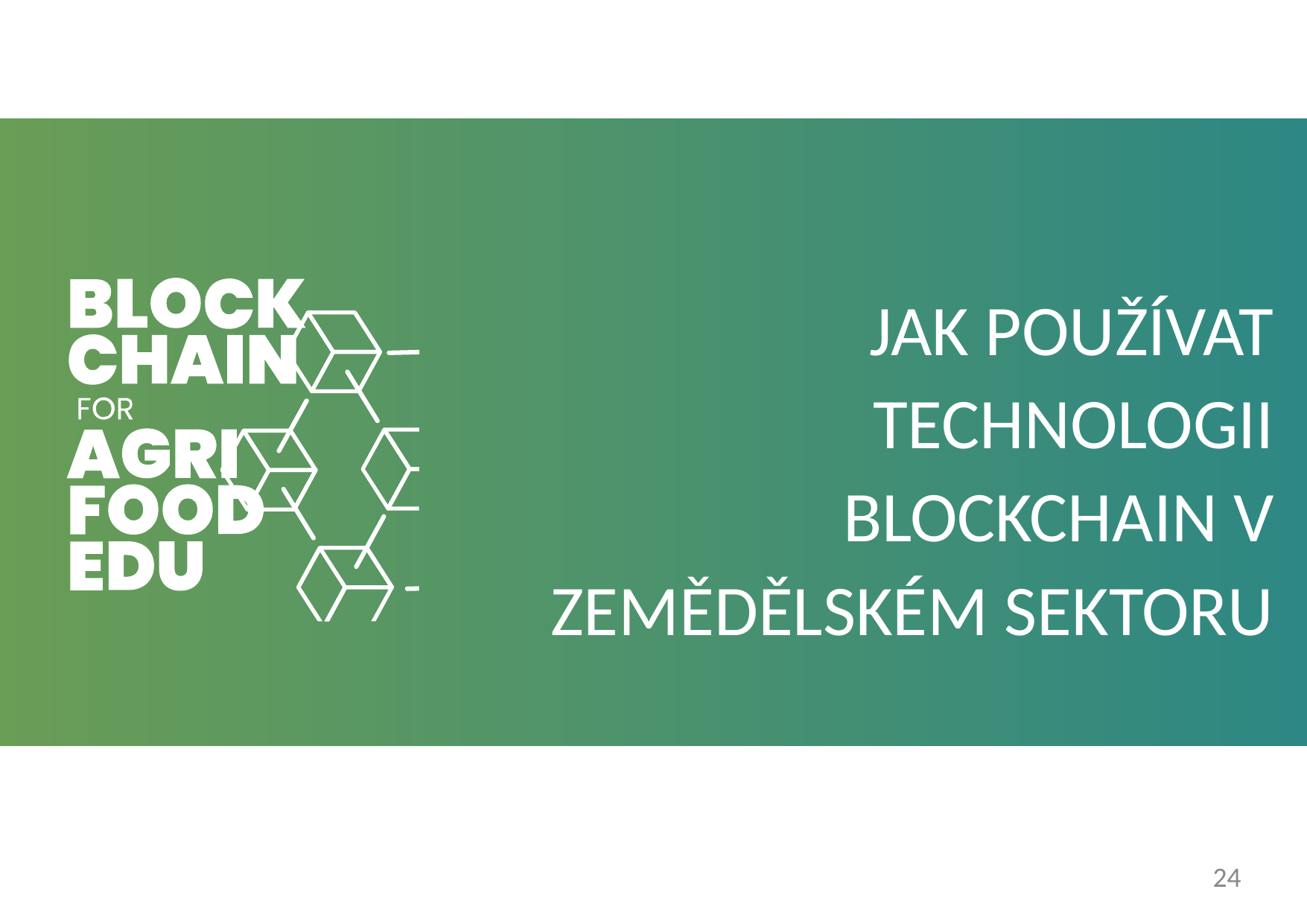

JAK POUŽÍVAT TECHNOLOGII BLOCKCHAIN V ZEMĚDĚLSKÉM SEKTORU

24